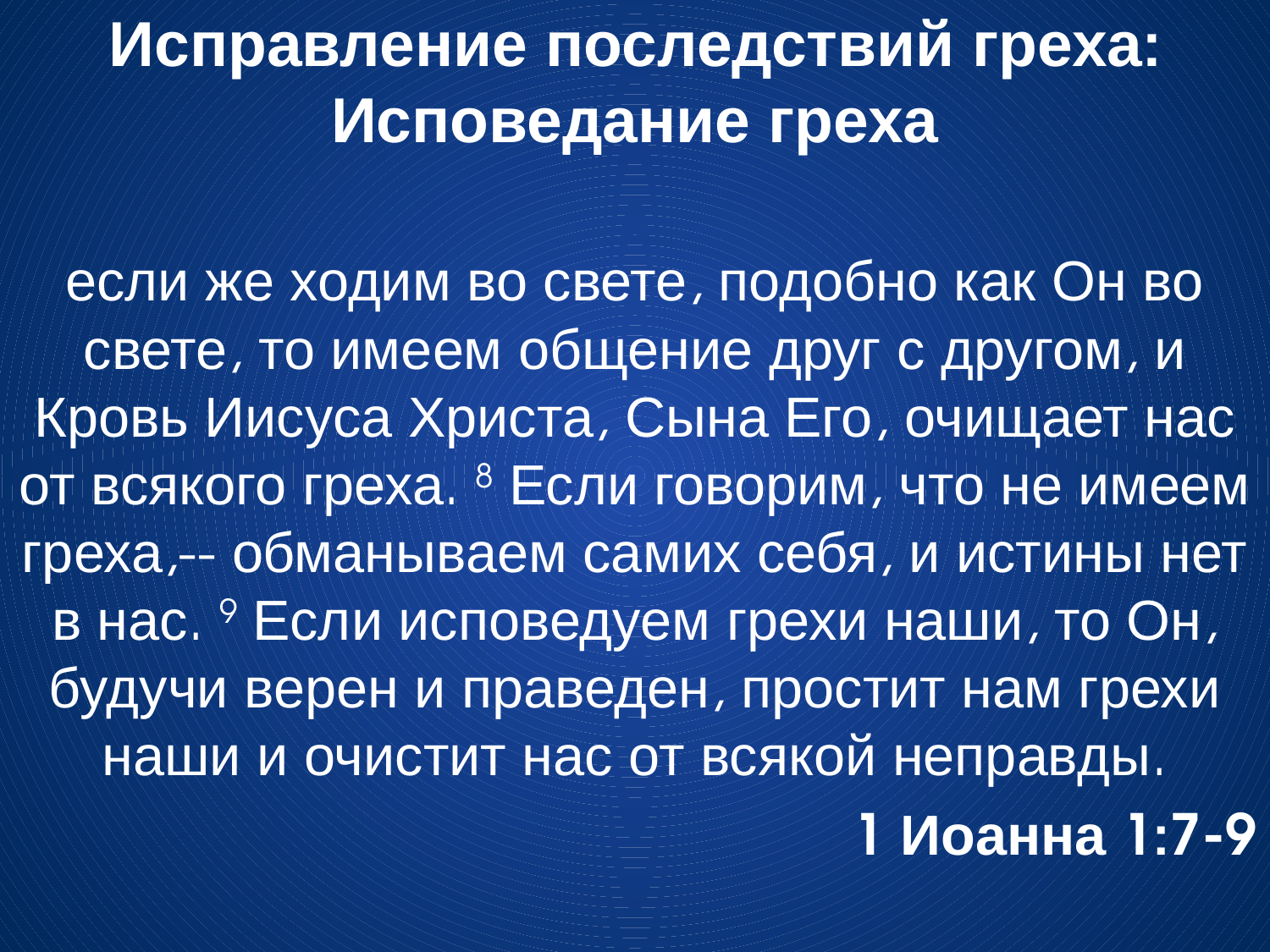

# Исправление последствий греха: Исповедание греха
если же ходим во свете, подобно как Он во свете, то имеем общение друг с другом, и Кровь Иисуса Христа, Сына Его, очищает нас от всякого греха. 8 Если говорим, что не имеем греха,-- обманываем самих себя, и истины нет в нас. 9 Если исповедуем грехи наши, то Он, будучи верен и праведен, простит нам грехи наши и очистит нас от всякой неправды.
1 Иоанна 1:7-9